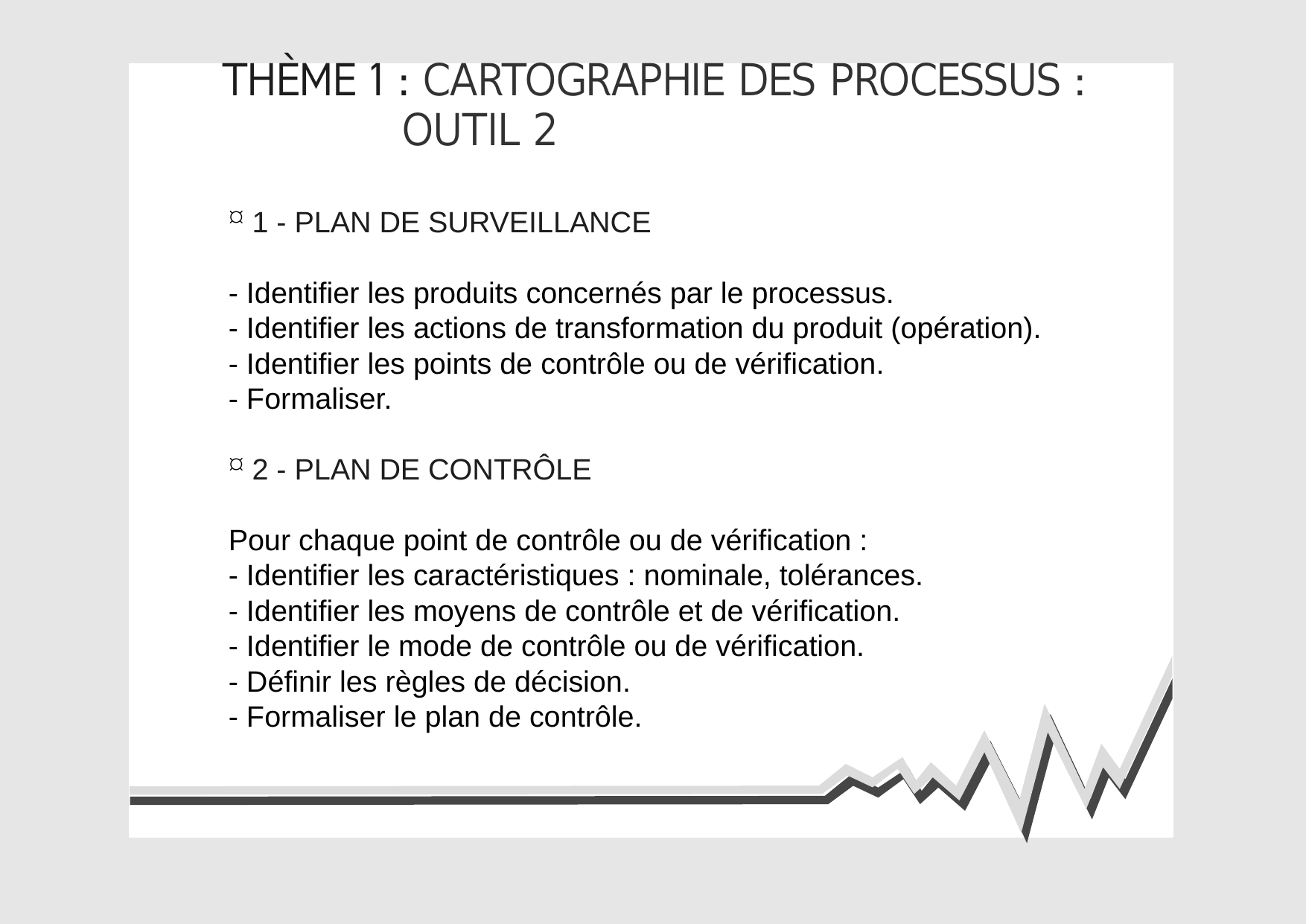

THÈME 1 : CARTOGRAPHIE DES PROCESSUS :
OUTIL 2

 1 - PLAN DE SURVEILLANCE

- Identifier les produits concernés par le processus.
- Identifier les actions de transformation du produit (opération).
- Identifier les points de contrôle ou de vérification.
- Formaliser.

 2 - PLAN DE CONTRÔLE

Pour chaque point de contrôle ou de vérification :
- Identifier les caractéristiques : nominale, tolérances.
- Identifier les moyens de contrôle et de vérification.
- Identifier le mode de contrôle ou de vérification.
- Définir les règles de décision.
- Formaliser le plan de contrôle.